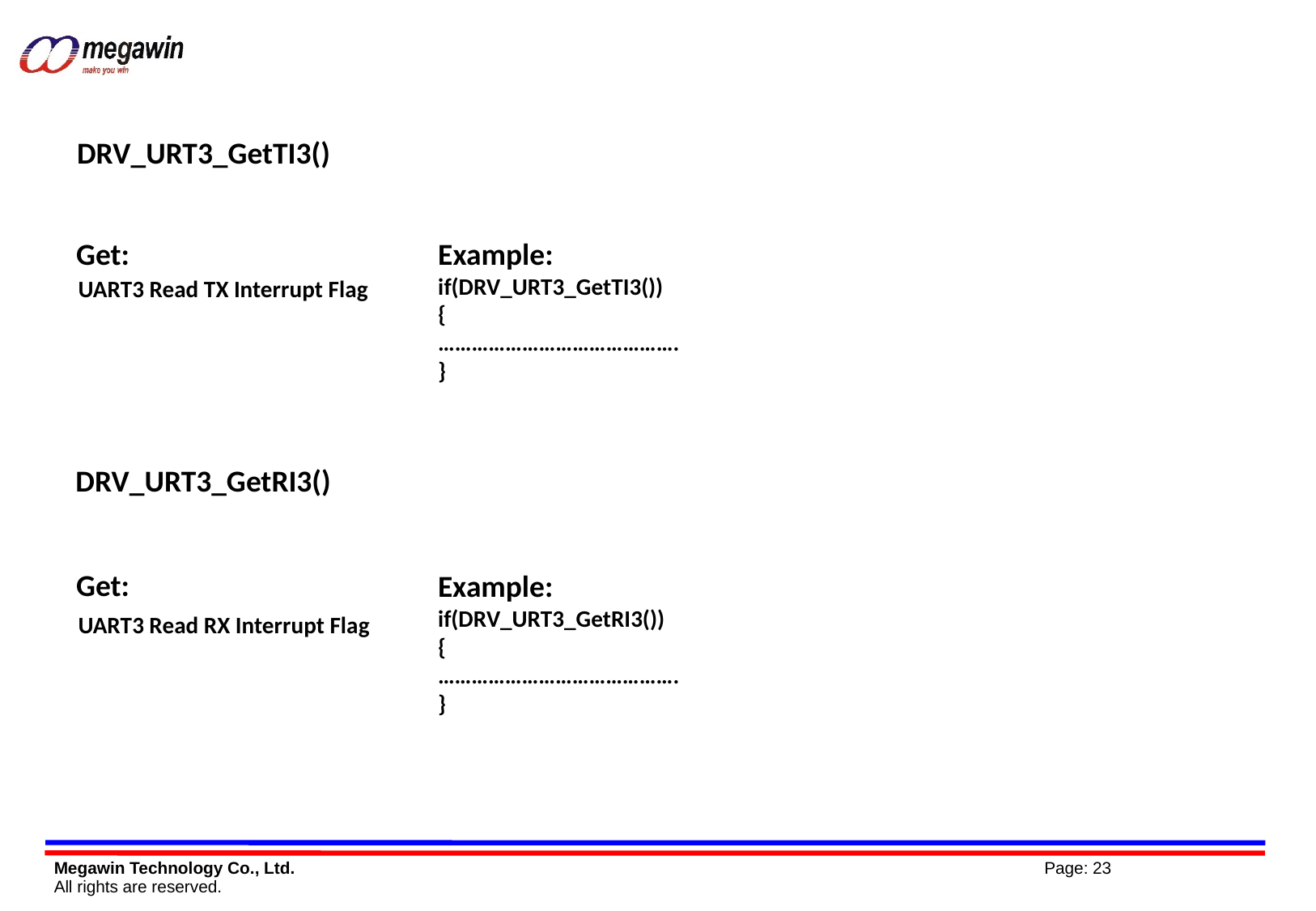

DRV_URT3_GetTI3()
Get:
Example:
if(DRV_URT3_GetTI3())
{
…………………………………….
}

UART3 Read TX Interrupt Flag
DRV_URT3_GetRI3()
Get:
Example:
if(DRV_URT3_GetRI3())
{
…………………………………….
}
UART3 Read RX Interrupt Flag